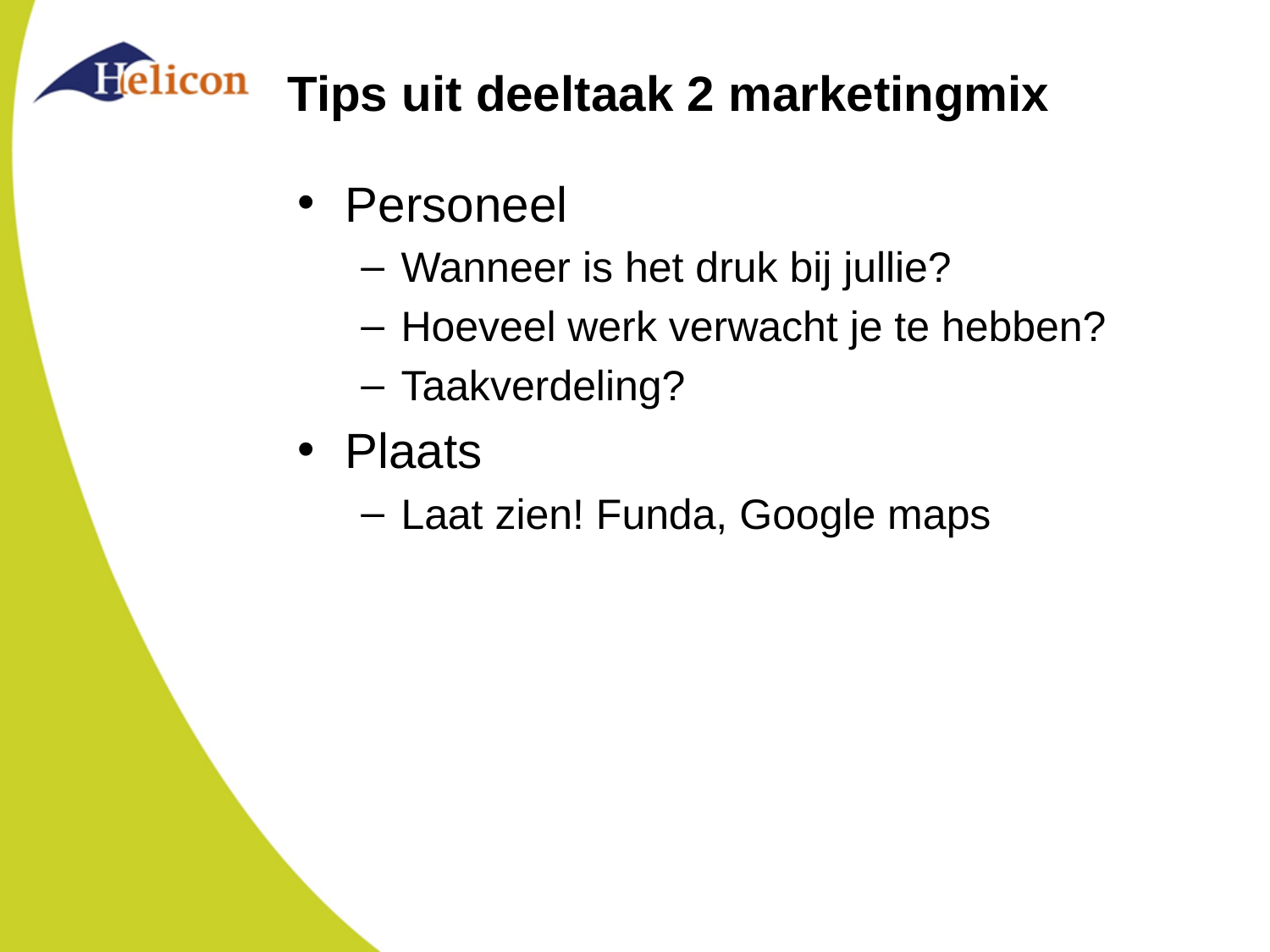

# Tips uit deeltaak 2 marketingmix
Personeel
Wanneer is het druk bij jullie?
Hoeveel werk verwacht je te hebben?
Taakverdeling?
Plaats
Laat zien! Funda, Google maps